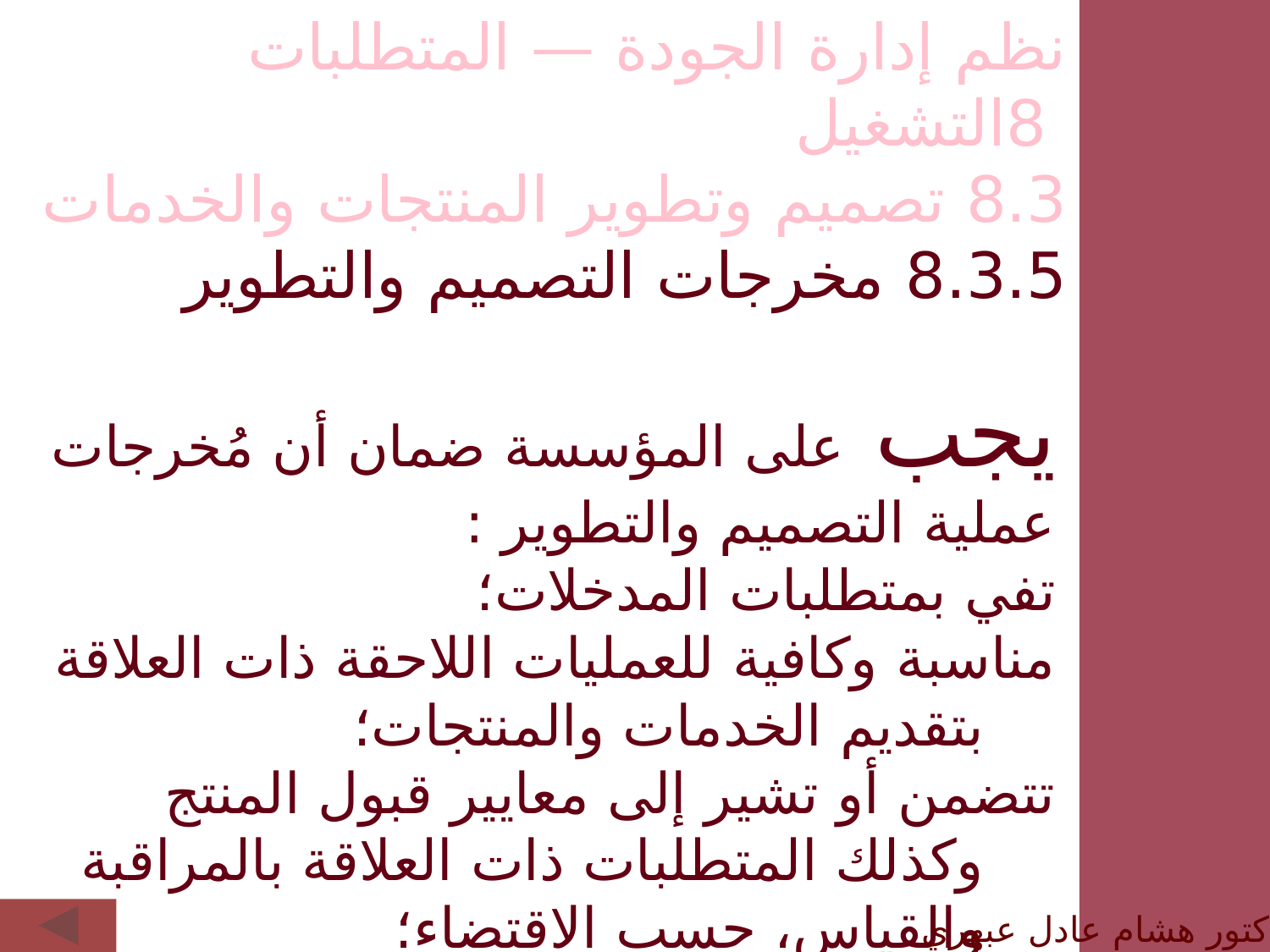

نظم إدارة الجودة — المتطلبات
 8التشغيل
8.3 تصميم وتطوير المنتجات والخدمات
8.3.5 مخرجات التصميم والتطوير

يجب على المؤسسة ضمان أن مُخرجات عملية التصميم والتطوير :
تفي بمتطلبات المدخلات؛
مناسبة وكافية للعمليات اللاحقة ذات العلاقة بتقديم الخدمات والمنتجات؛
تتضمن أو تشير إلى معايير قبول المنتج وكذلك المتطلبات ذات العلاقة بالمراقبة والقياس، حسب الاقتضاء؛

الدكتور هشام عادل عبهري